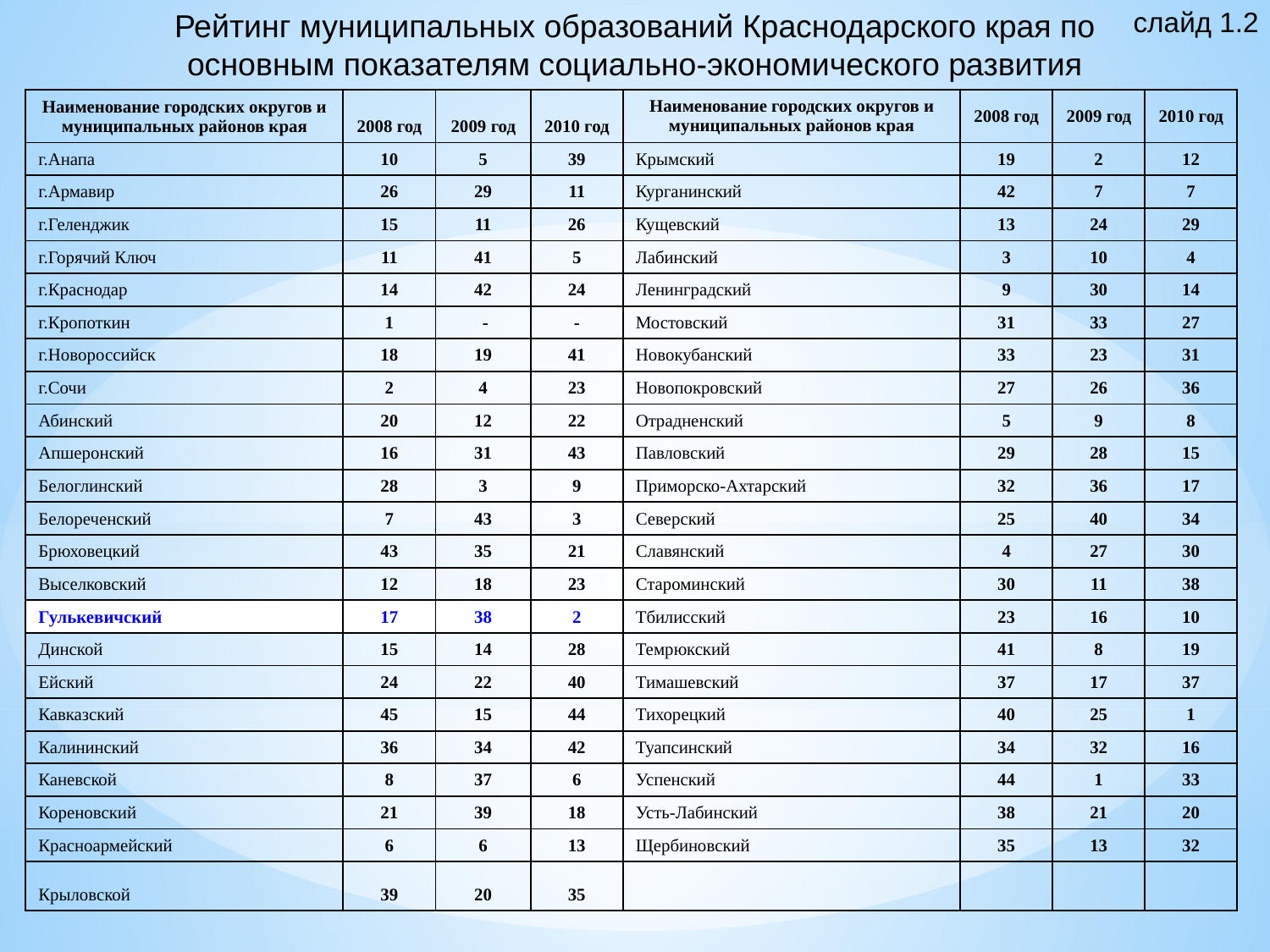

Рейтинг муниципальных образований Краснодарского края по основным показателям социально-экономического развития
слайд 1.2
| Наименование городских округов и муниципальных районов края | 2008 год | 2009 год | 2010 год | Наименование городских округов и муниципальных районов края | 2008 год | 2009 год | 2010 год |
| --- | --- | --- | --- | --- | --- | --- | --- |
| г.Анапа | 10 | 5 | 39 | Крымский | 19 | 2 | 12 |
| г.Армавир | 26 | 29 | 11 | Курганинский | 42 | 7 | 7 |
| г.Геленджик | 15 | 11 | 26 | Кущевский | 13 | 24 | 29 |
| г.Горячий Ключ | 11 | 41 | 5 | Лабинский | 3 | 10 | 4 |
| г.Краснодар | 14 | 42 | 24 | Ленинградский | 9 | 30 | 14 |
| г.Кропоткин | 1 | - | - | Мостовский | 31 | 33 | 27 |
| г.Новороссийск | 18 | 19 | 41 | Новокубанский | 33 | 23 | 31 |
| г.Сочи | 2 | 4 | 23 | Новопокровский | 27 | 26 | 36 |
| Абинский | 20 | 12 | 22 | Отрадненский | 5 | 9 | 8 |
| Апшеронский | 16 | 31 | 43 | Павловский | 29 | 28 | 15 |
| Белоглинский | 28 | 3 | 9 | Приморско-Ахтарский | 32 | 36 | 17 |
| Белореченский | 7 | 43 | 3 | Северский | 25 | 40 | 34 |
| Брюховецкий | 43 | 35 | 21 | Славянский | 4 | 27 | 30 |
| Выселковский | 12 | 18 | 23 | Староминский | 30 | 11 | 38 |
| Гулькевичский | 17 | 38 | 2 | Тбилисский | 23 | 16 | 10 |
| Динской | 15 | 14 | 28 | Темрюкский | 41 | 8 | 19 |
| Ейский | 24 | 22 | 40 | Тимашевский | 37 | 17 | 37 |
| Кавказский | 45 | 15 | 44 | Тихорецкий | 40 | 25 | 1 |
| Калининский | 36 | 34 | 42 | Туапсинский | 34 | 32 | 16 |
| Каневской | 8 | 37 | 6 | Успенский | 44 | 1 | 33 |
| Кореновский | 21 | 39 | 18 | Усть-Лабинский | 38 | 21 | 20 |
| Красноармейский | 6 | 6 | 13 | Щербиновский | 35 | 13 | 32 |
| Крыловской | 39 | 20 | 35 |  |  |  |  |